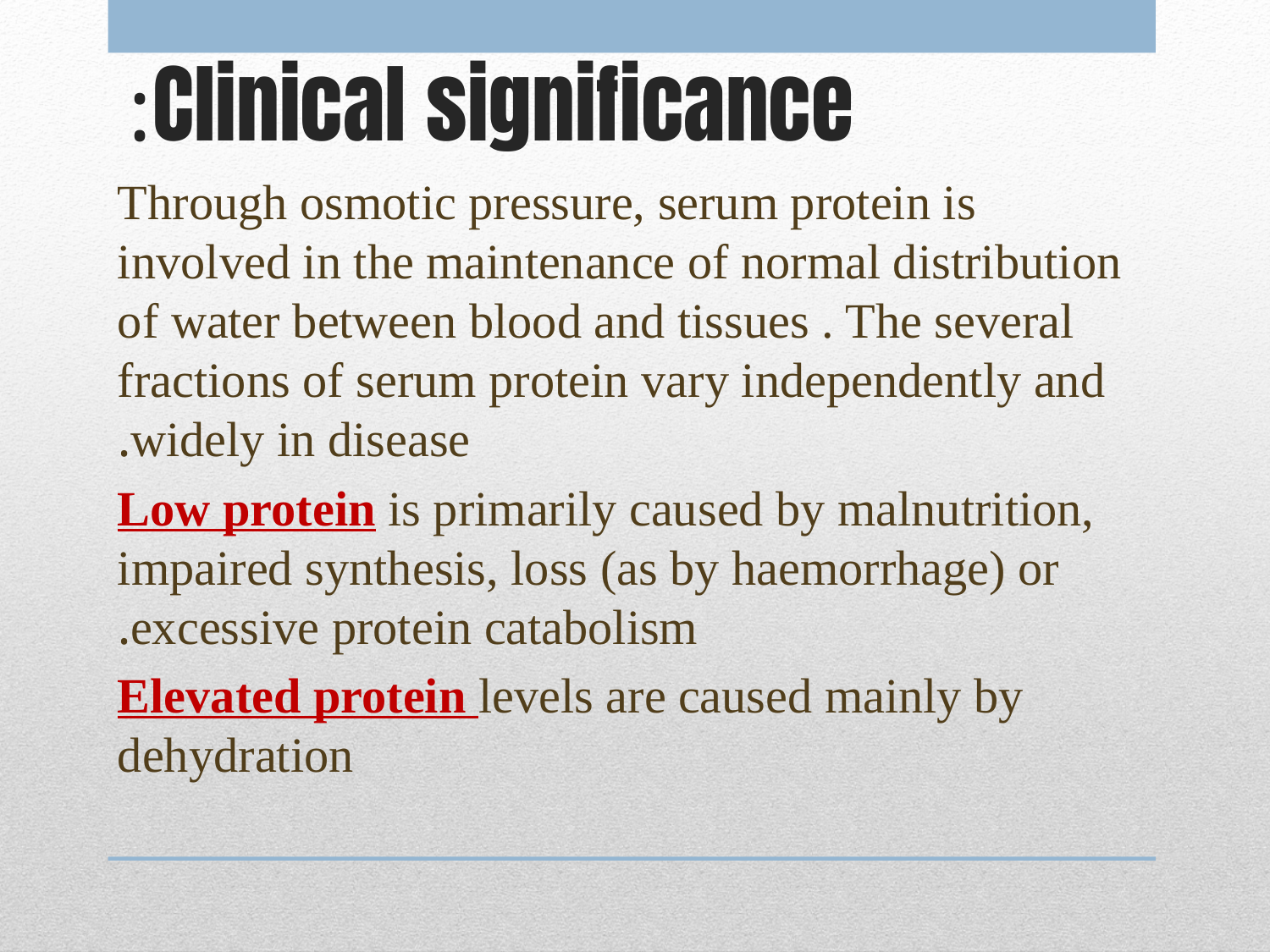

# Clinical significance:
Through osmotic pressure, serum protein is involved in the maintenance of normal distribution of water between blood and tissues . The several fractions of serum protein vary independently and widely in disease.
Low protein is primarily caused by malnutrition, impaired synthesis, loss (as by haemorrhage) or excessive protein catabolism.
Elevated protein levels are caused mainly by dehydration